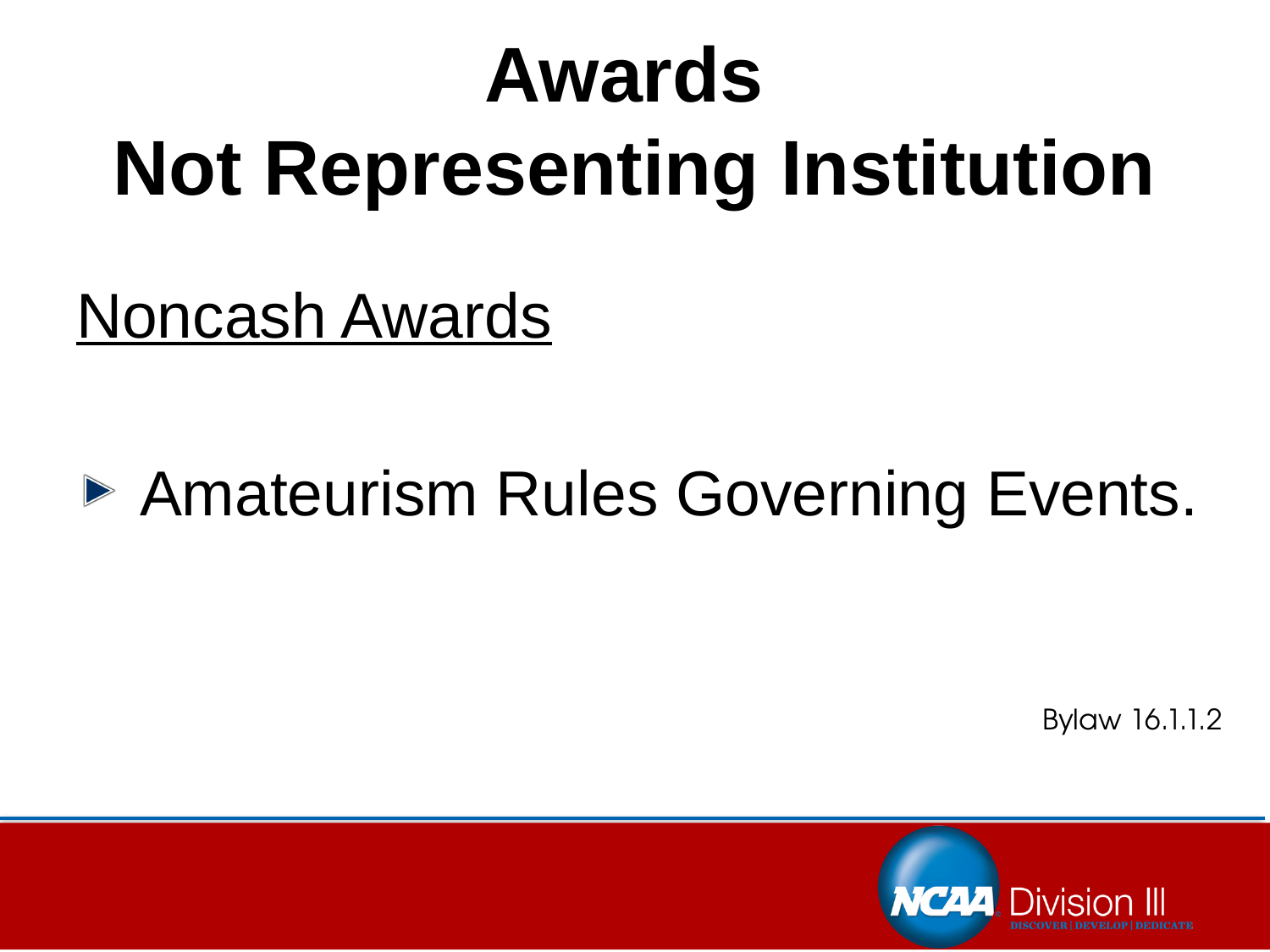

# Awards Not Representing Institution
Noncash Awards

Amateurism Rules Governing Events.

Bylaw 16.1.1.2